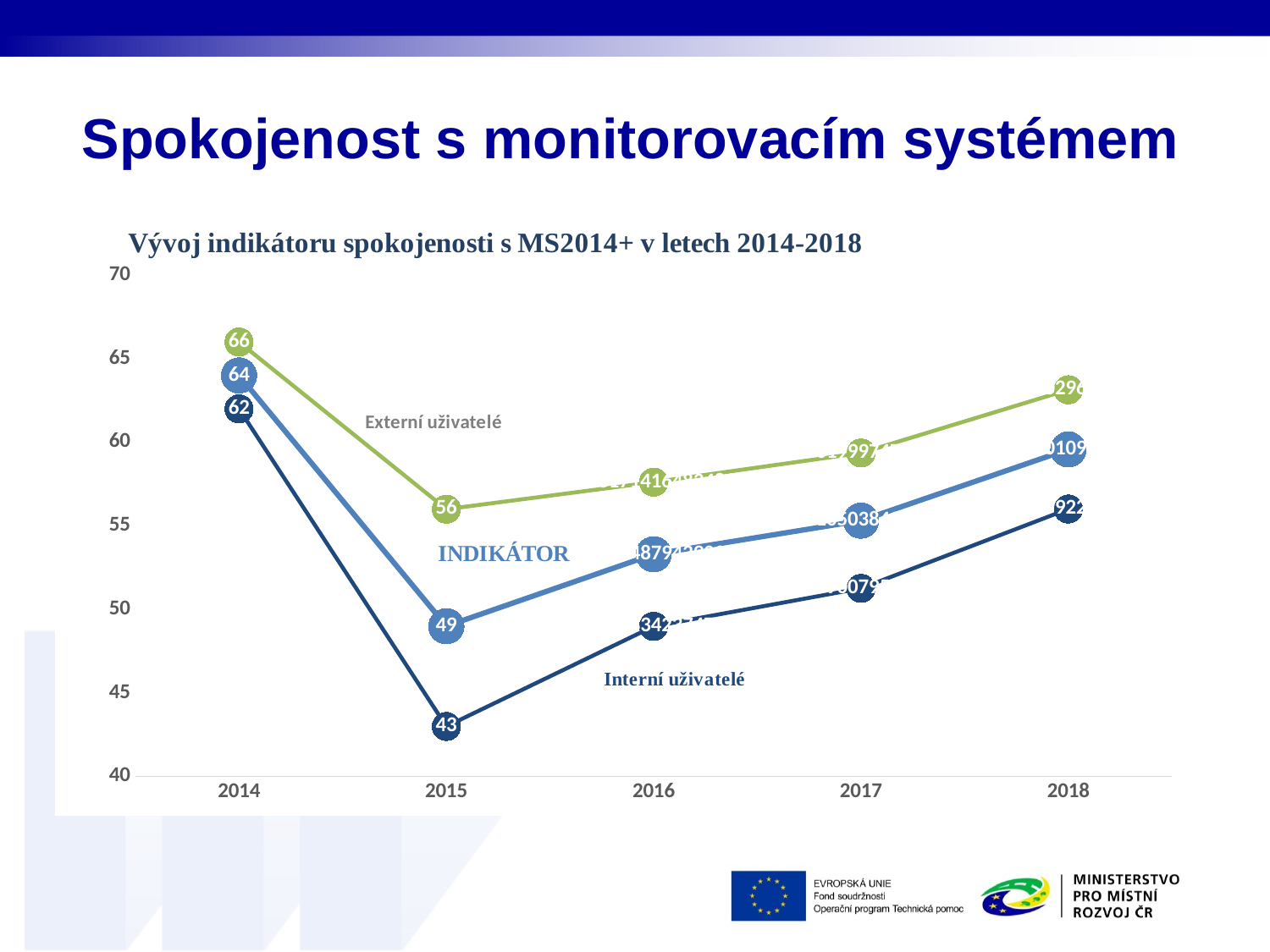

# Spokojenost s monitorovacím systémem

### Chart

| Category | INDIKÁTOR | interní uživatelé | externí uživatelé |
|---|---|---|---|
| 2014 | 64.0 | 62.0 | 66.0 |
| 2015 | 49.0 | 43.0 | 56.0 |
| 2016 | 53.30248794290973 | 48.987834237470864 | 57.61714164834859 |
| 2017 | 55.31050384963049 | 51.25900795214908 | 59.361999747111916 |
| 2018 | 59.57401094926445 | 56.00799227082209 | 63.140029627706795 |